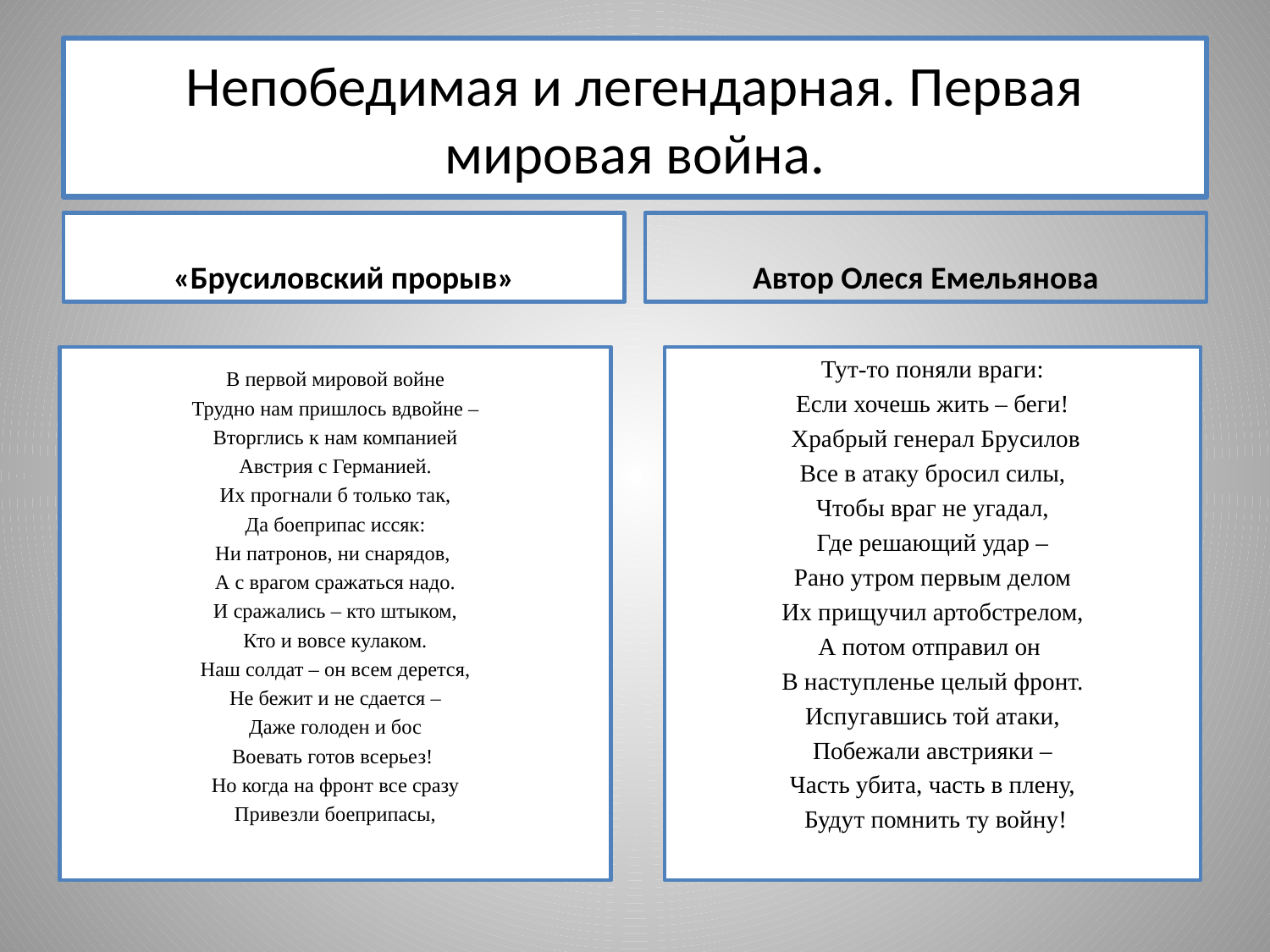

# Непобедимая и легендарная. Первая мировая война.
«Брусиловский прорыв»
Автор Олеся Емельянова

В первой мировой войне
Трудно нам пришлось вдвойне –
Вторглись к нам компанией
Австрия с Германией.
Их прогнали б только так,
Да боеприпас иссяк:
Ни патронов, ни снарядов,
А с врагом сражаться надо.
И сражались – кто штыком,
Кто и вовсе кулаком.
Наш солдат – он всем дерется,
Не бежит и не сдается –
Даже голоден и бос
Воевать готов всерьез!
Но когда на фронт все сразу
Привезли боеприпасы,

Тут-то поняли враги:
Если хочешь жить – беги!
 Храбрый генерал Брусилов
Все в атаку бросил силы,
Чтобы враг не угадал,
Где решающий удар –
Рано утром первым делом
Их прищучил артобстрелом,
А потом отправил он
В наступленье целый фронт.
Испугавшись той атаки,
Побежали австрияки –
Часть убита, часть в плену,
 Будут помнить ту войну!